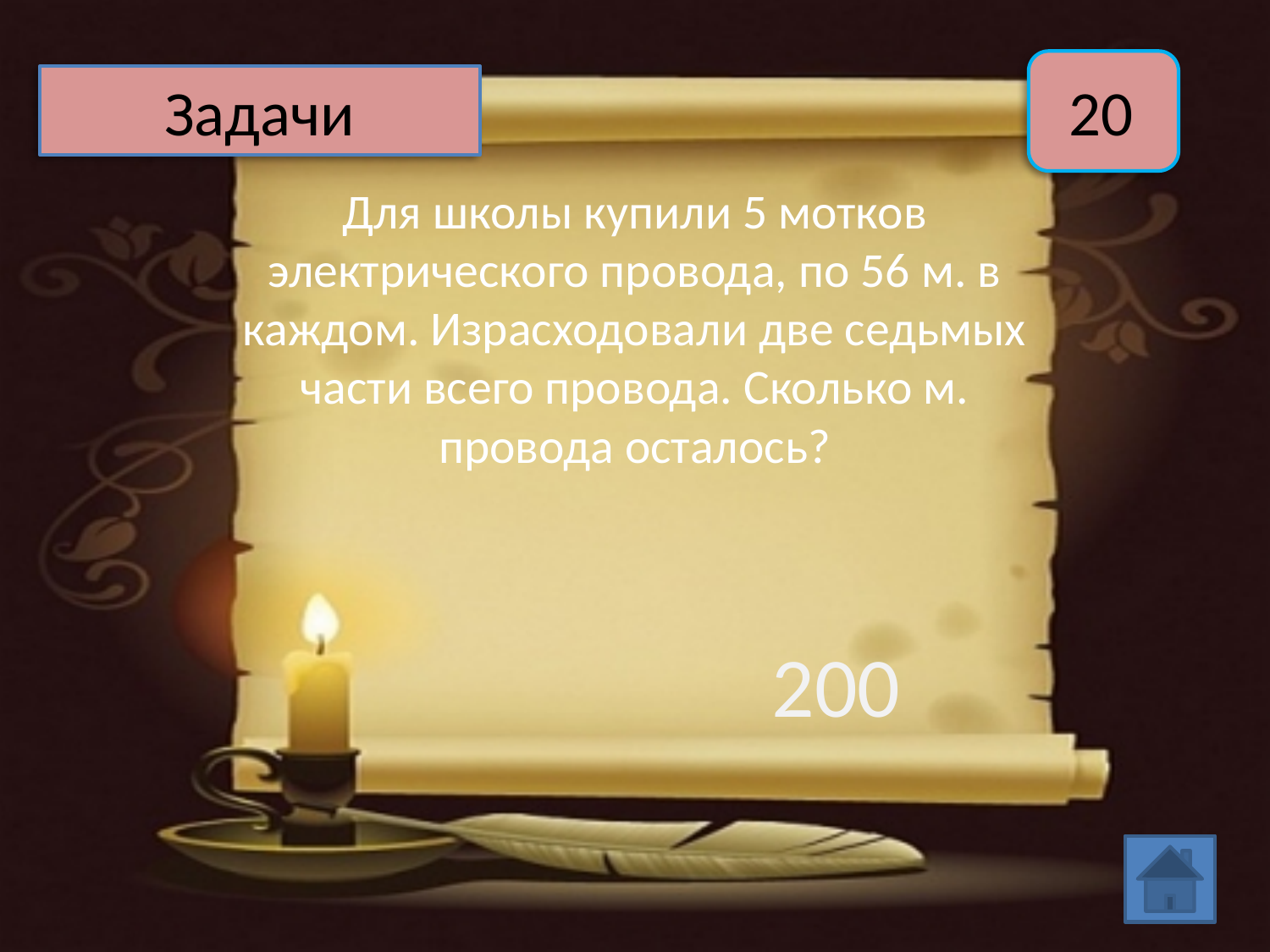

Задачи
20
Для школы купили 5 мотков электрического провода, по 56 м. в каждом. Израсходовали две седьмых части всего провода. Сколько м. провода осталось?
200